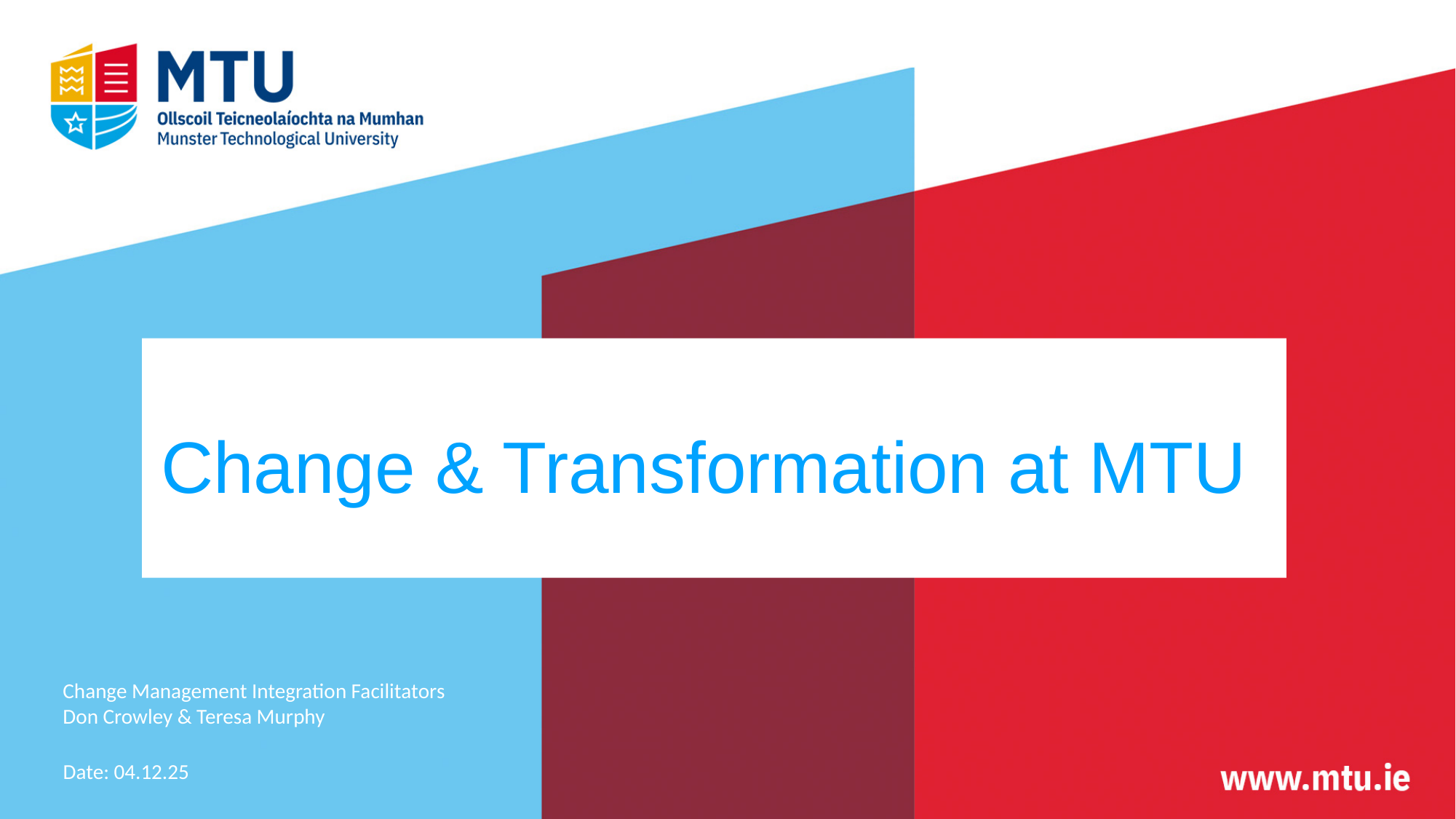

# Change & Transformation at MTU
Change Management Integration Facilitators
Don Crowley & Teresa Murphy
Date: 04.12.25